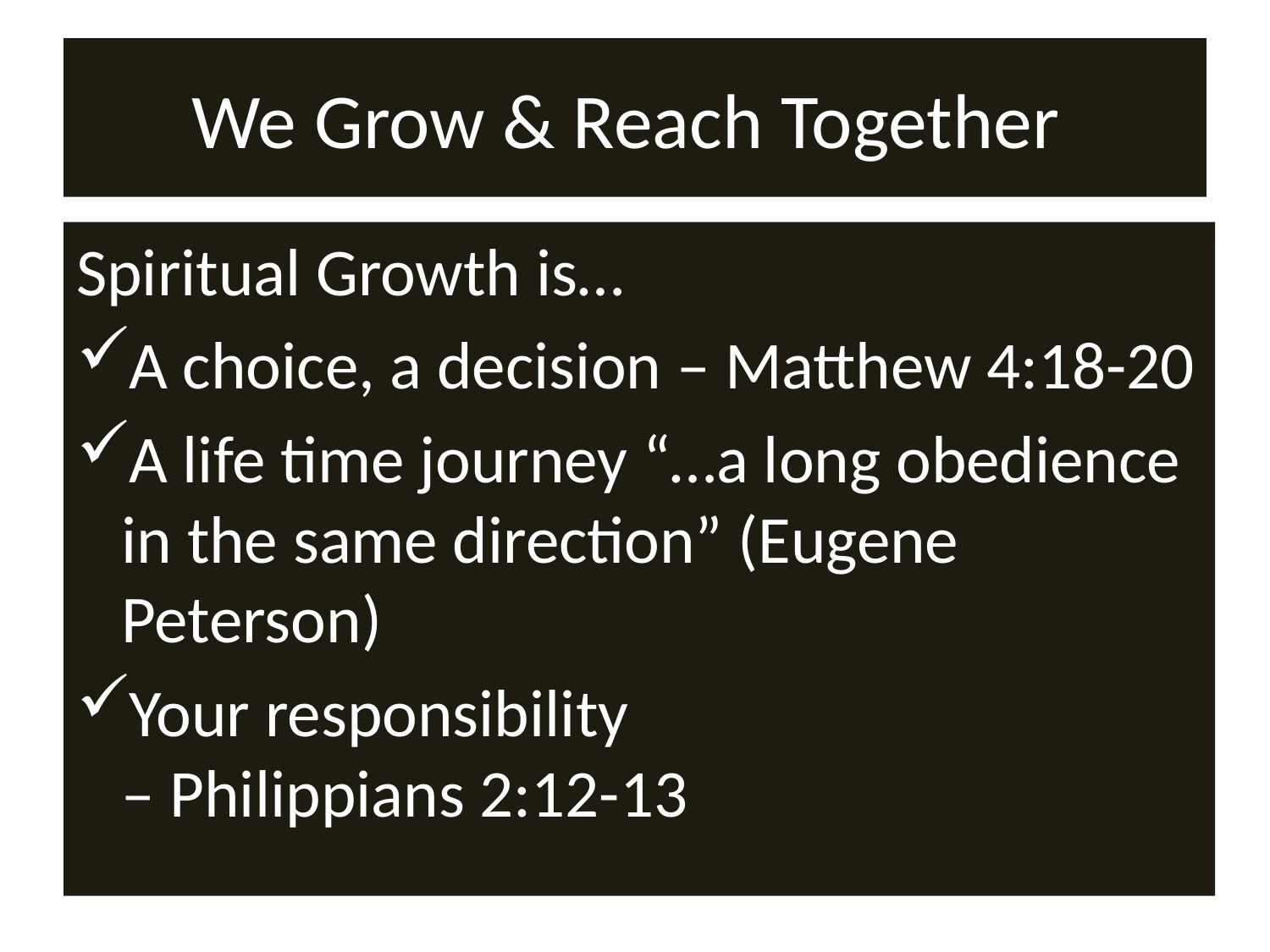

# We Grow & Reach Together
Spiritual Growth is…
A choice, a decision – Matthew 4:18-20
A life time journey “…a long obedience in the same direction” (Eugene Peterson)
Your responsibility                                     – Philippians 2:12-13